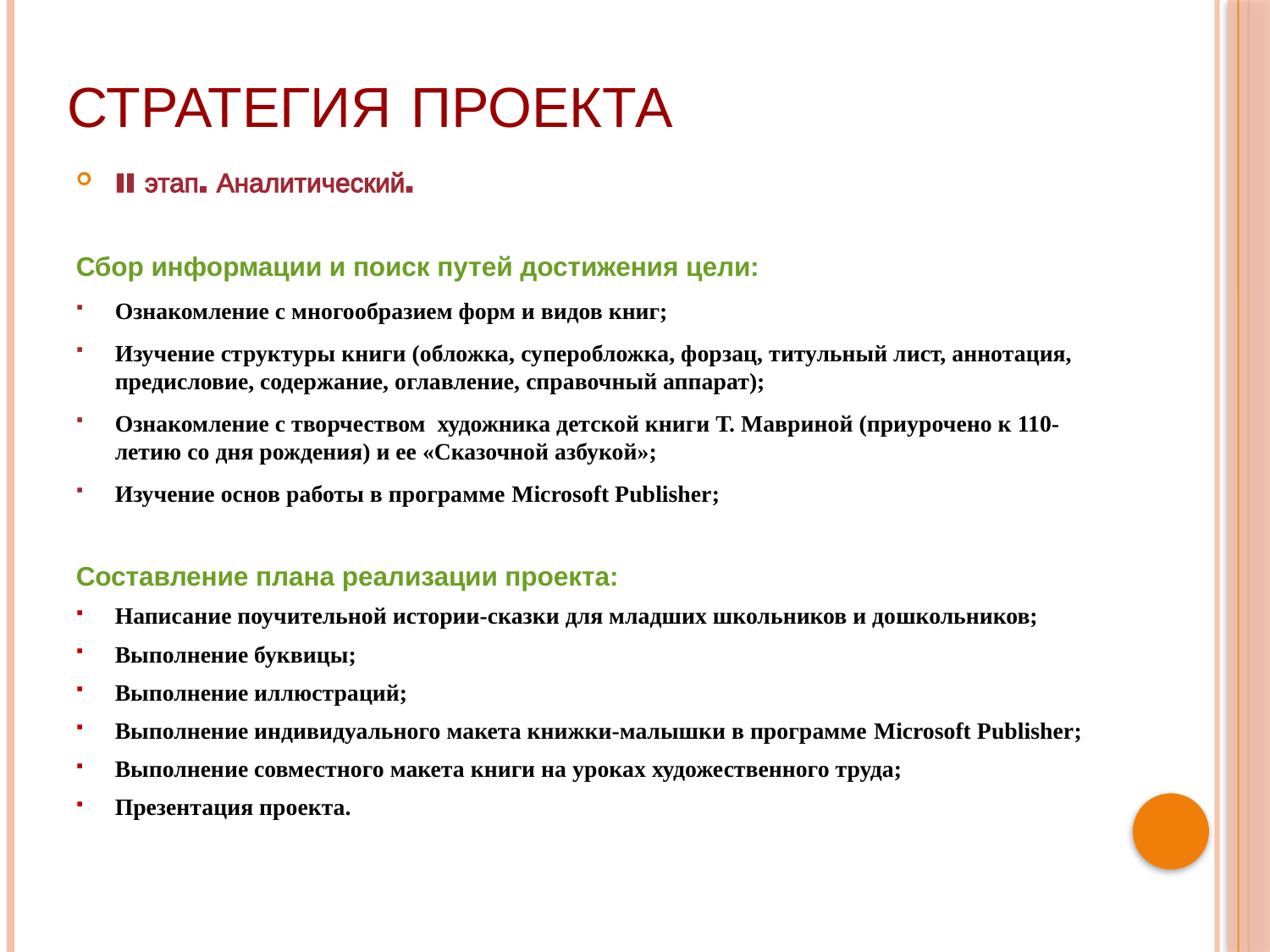

# Стратегия проекта
II этап. Аналитический.

Сбор информации и поиск путей достижения цели:
Ознакомление с многообразием форм и видов книг;
Изучение структуры книги (обложка, суперобложка, форзац, титульный лист, аннотация, предисловие, содержание, оглавление, справочный аппарат);
Ознакомление с творчеством  художника детской книги Т. Мавриной (приурочено к 110-летию со дня рождения) и ее «Сказочной азбукой»;
Изучение основ работы в программе Microsoft Publisher;

Составление плана реализации проекта:
Написание поучительной истории-сказки для младших школьников и дошкольников;
Выполнение буквицы;
Выполнение иллюстраций;
Выполнение индивидуального макета книжки-малышки в программе Microsoft Publisher;
Выполнение совместного макета книги на уроках художественного труда;
Презентация проекта.